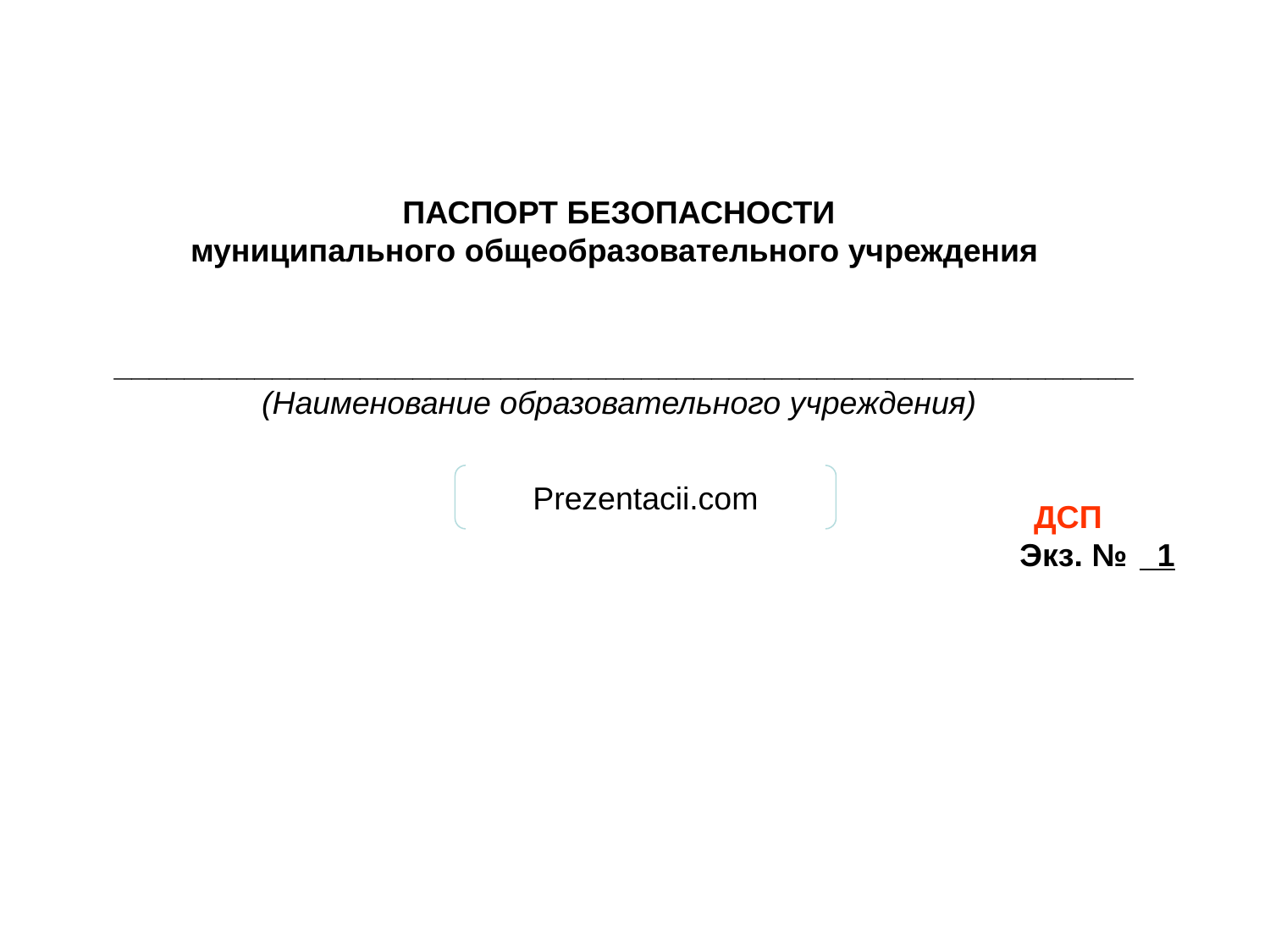

# ПАСПОРТ БЕЗОПАСНОСТИ муниципального общеобразовательного учреждения __________________________________________________________ (Наименование образовательного учреждения) ДСП Экз. №   1
Prezentacii.com